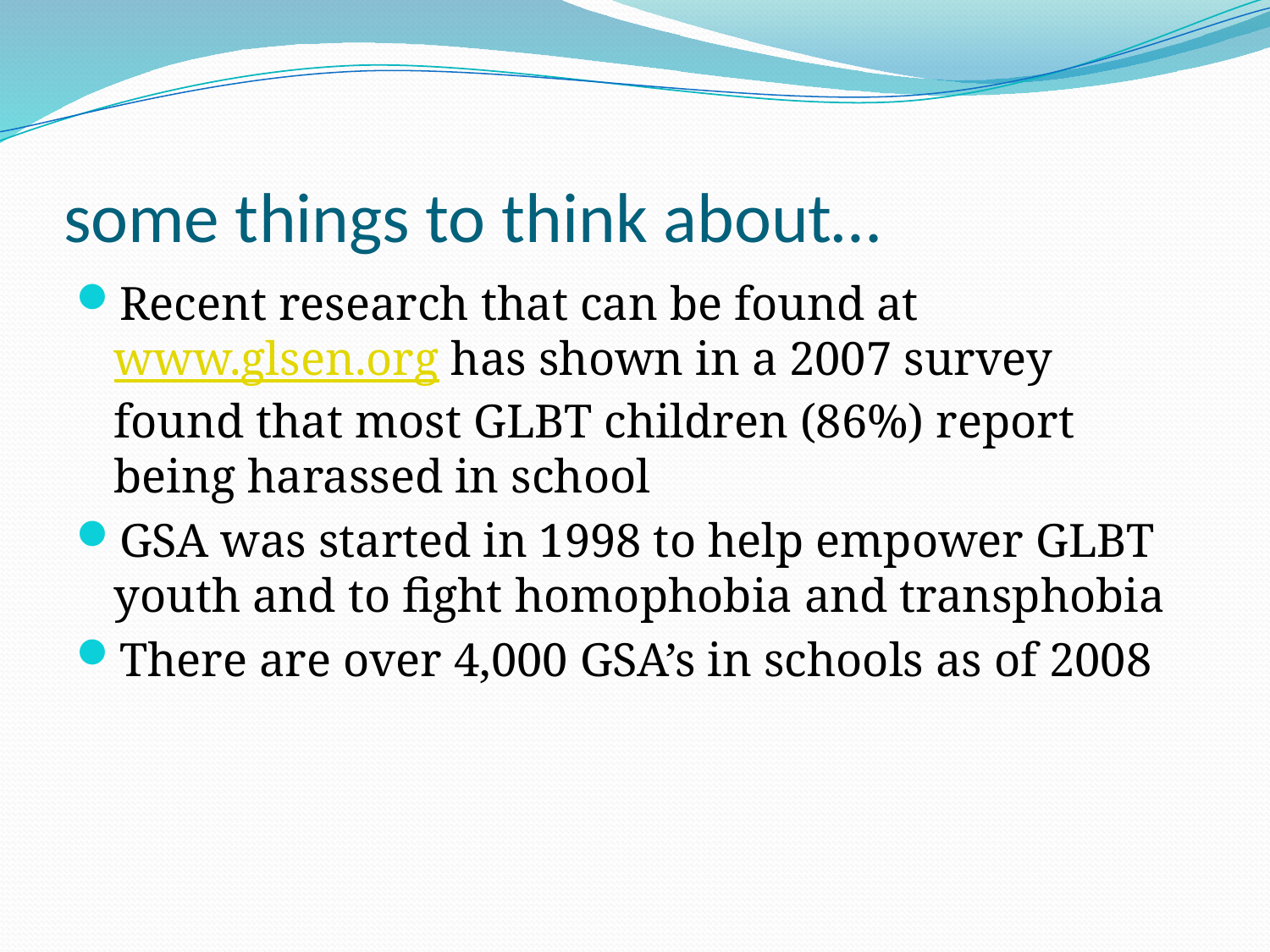

# some things to think about…
Recent research that can be found at www.glsen.org has shown in a 2007 survey found that most GLBT children (86%) report being harassed in school
GSA was started in 1998 to help empower GLBT youth and to fight homophobia and transphobia
There are over 4,000 GSA’s in schools as of 2008